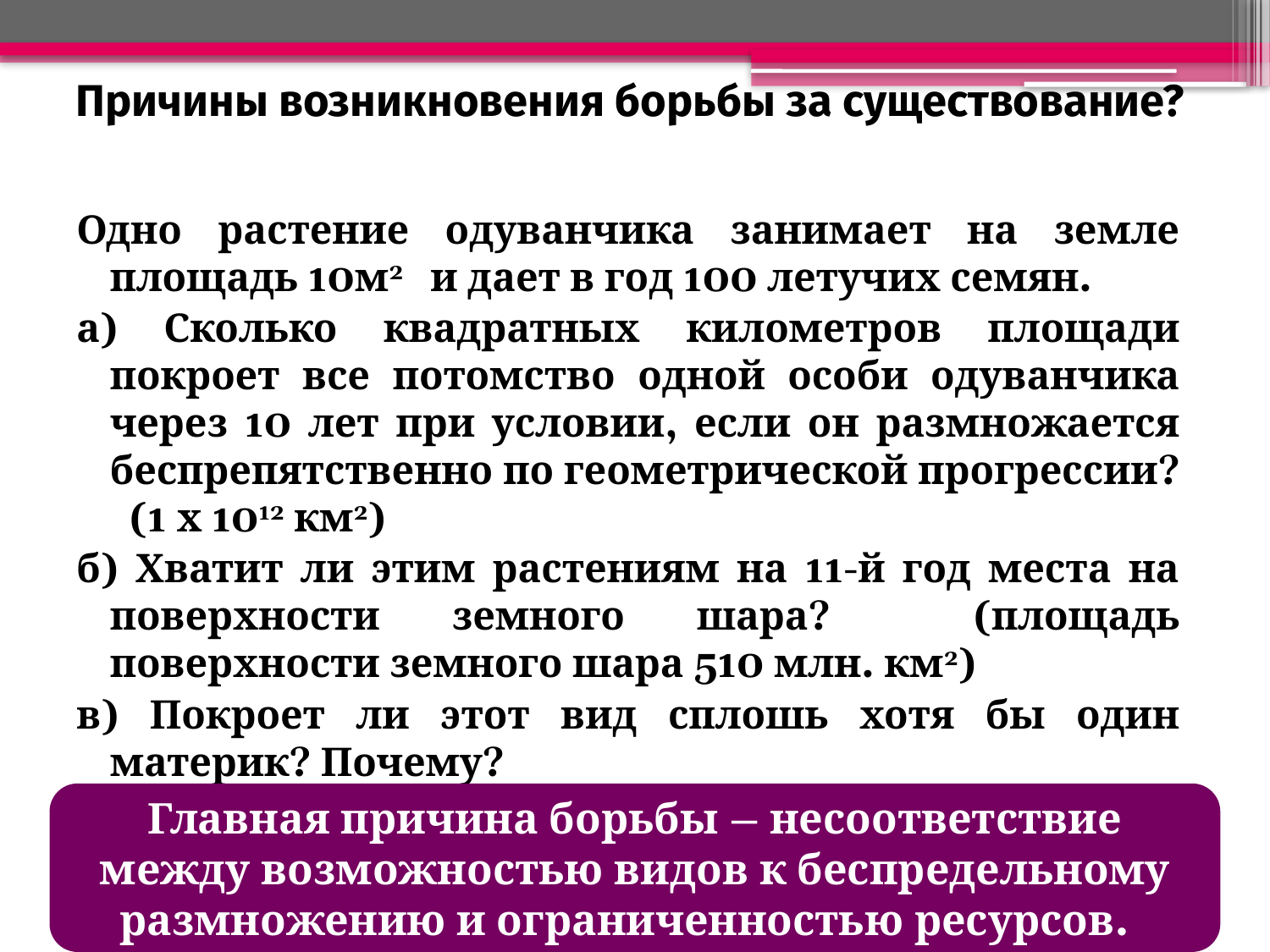

# Причины возникновения борьбы за существование?
Одно растение одуванчика занимает на земле площадь 10м2    и дает в год 100 летучих семян.
а) Сколько квадратных километров площади покроет все потомство одной особи одуванчика через 10 лет при условии, если он размножается беспрепятственно по геометрической прогрессии?   (1 х 1012 км2)
б) Хватит ли этим растениям на 11-й год места на поверхности земного шара?  (площадь поверхности земного шара 510 млн. км2)
в) Покроет ли этот вид сплошь хотя бы один материк? Почему?

Главная причина борьбы – несоответствие между возможностью видов к беспредельному размножению и ограниченностью ресурсов.